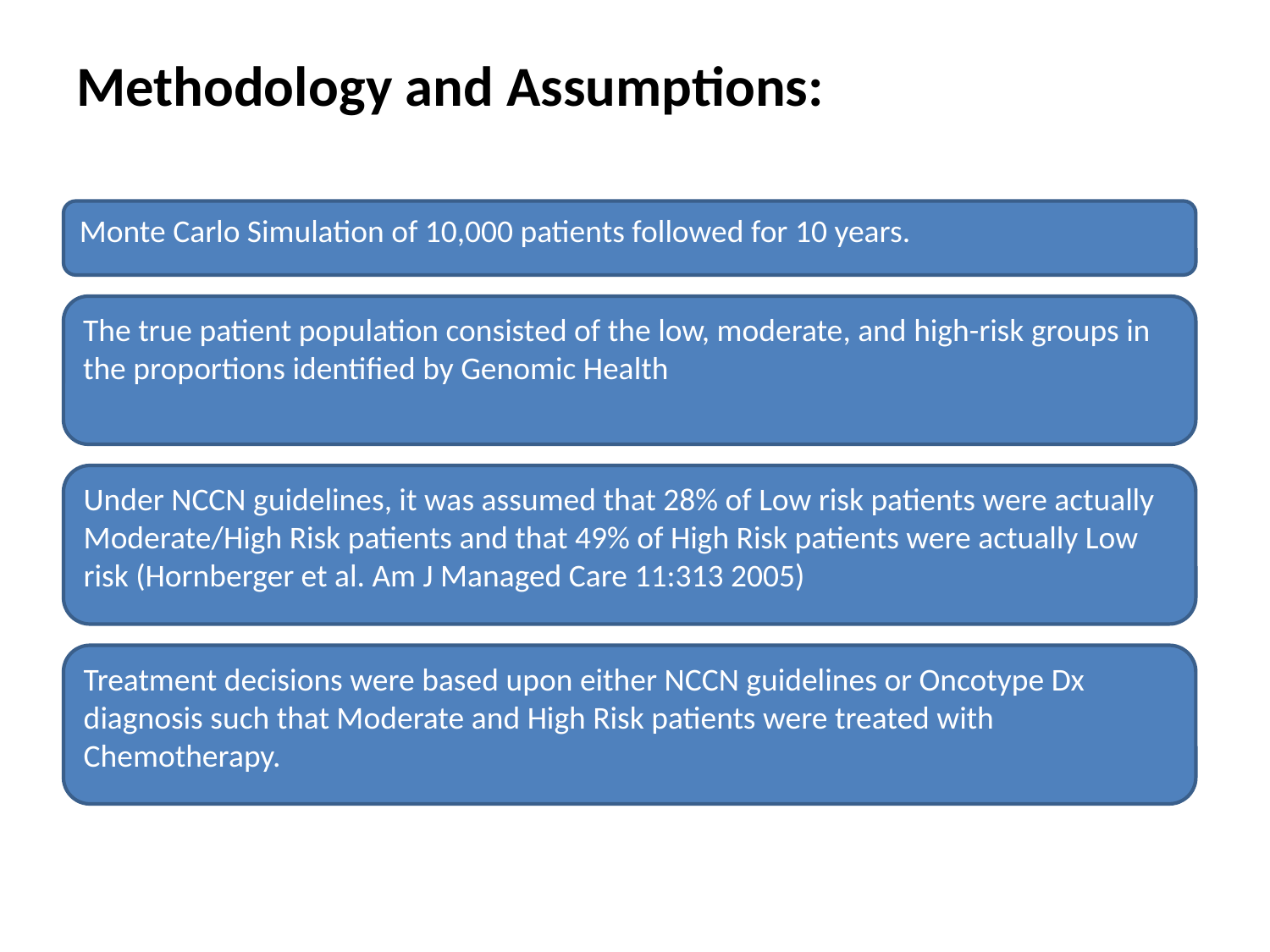

# Methodology and Assumptions:
Monte Carlo Simulation of 10,000 patients followed for 10 years.
The true patient population consisted of the low, moderate, and high-risk groups in the proportions identified by Genomic Health

Under NCCN guidelines, it was assumed that 28% of Low risk patients were actually Moderate/High Risk patients and that 49% of High Risk patients were actually Low risk (Hornberger et al. Am J Managed Care 11:313 2005)
Treatment decisions were based upon either NCCN guidelines or Oncotype Dx diagnosis such that Moderate and High Risk patients were treated with Chemotherapy.